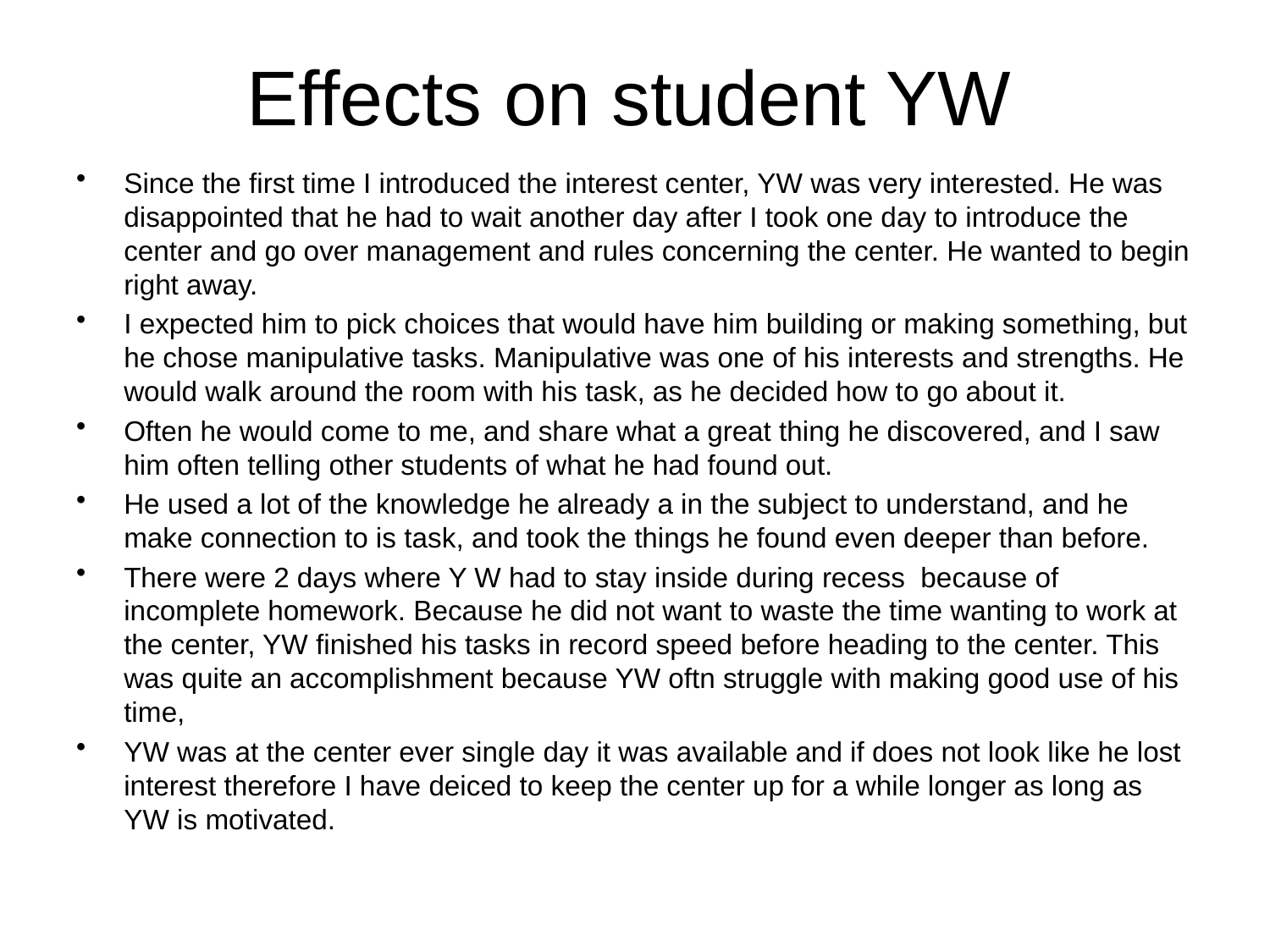

Effects on student YW
Since the first time I introduced the interest center, YW was very interested. He was disappointed that he had to wait another day after I took one day to introduce the center and go over management and rules concerning the center. He wanted to begin right away.
I expected him to pick choices that would have him building or making something, but he chose manipulative tasks. Manipulative was one of his interests and strengths. He would walk around the room with his task, as he decided how to go about it.
Often he would come to me, and share what a great thing he discovered, and I saw him often telling other students of what he had found out.
He used a lot of the knowledge he already a in the subject to understand, and he make connection to is task, and took the things he found even deeper than before.
There were 2 days where Y W had to stay inside during recess  because of incomplete homework. Because he did not want to waste the time wanting to work at the center, YW finished his tasks in record speed before heading to the center. This was quite an accomplishment because YW oftn struggle with making good use of his time,
YW was at the center ever single day it was available and if does not look like he lost interest therefore I have deiced to keep the center up for a while longer as long as YW is motivated.